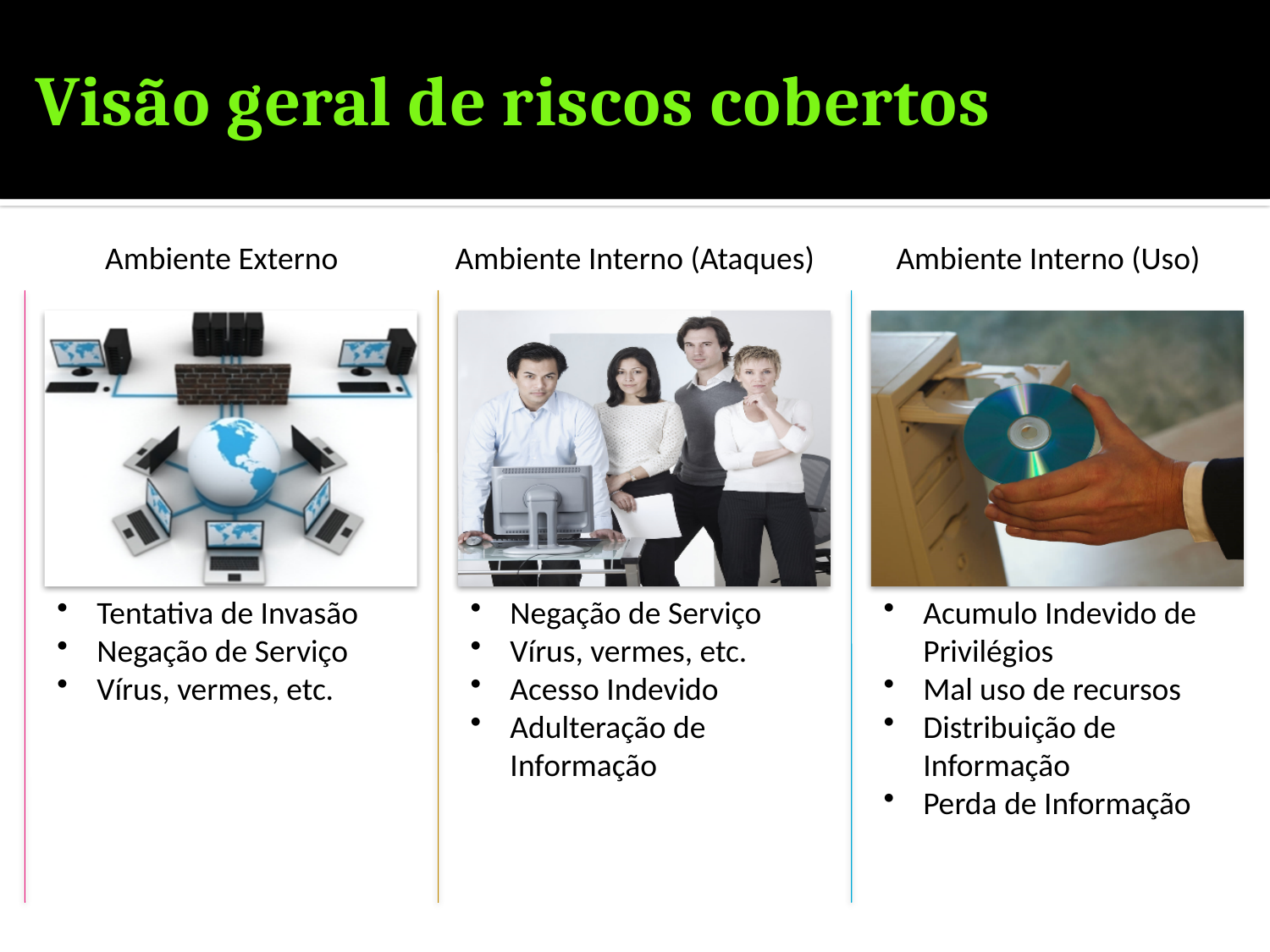

# Visão geral de riscos cobertos
Ambiente Externo
Ambiente Interno (Ataques)
Tentativa de Invasão
Negação de Serviço
Vírus, vermes, etc.
Acesso Indevido
Adulteração de Informação
Distribuição de Informação
Perda de Informação
Negação de Serviço
Vírus, vermes, etc.
Mal uso de recursos
Ambiente Interno (Uso)
Acumulo Indevido de Privilégios